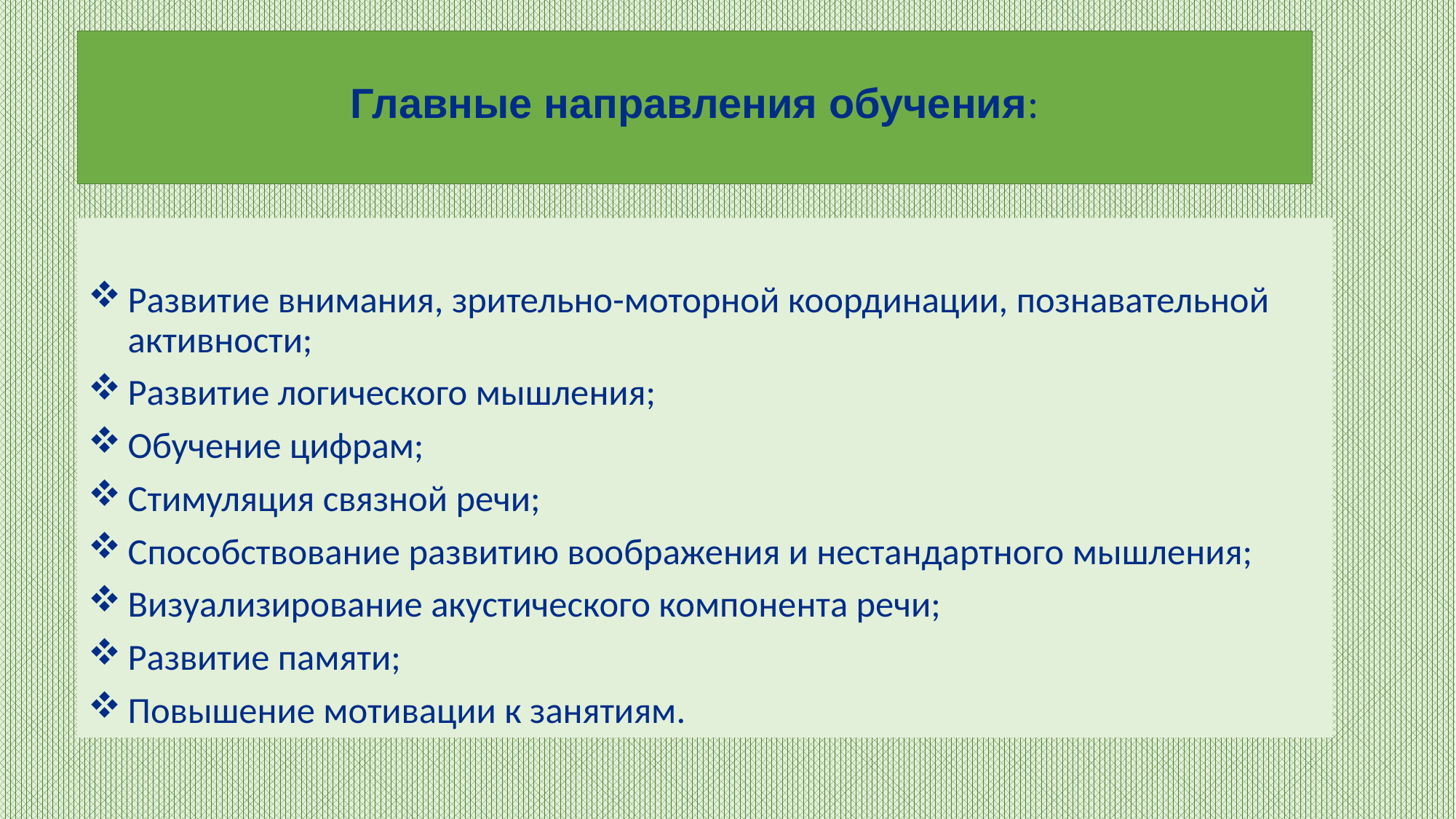

# Главные направления обучения:

Развитие внимания, зрительно-моторной координации, познавательной активности;
Развитие логического мышления;
Обучение цифрам;
Стимуляция связной речи;
Способствование развитию воображения и нестандартного мышления;
Визуализирование акустического компонента речи;
Развитие памяти;
Повышение мотивации к занятиям.